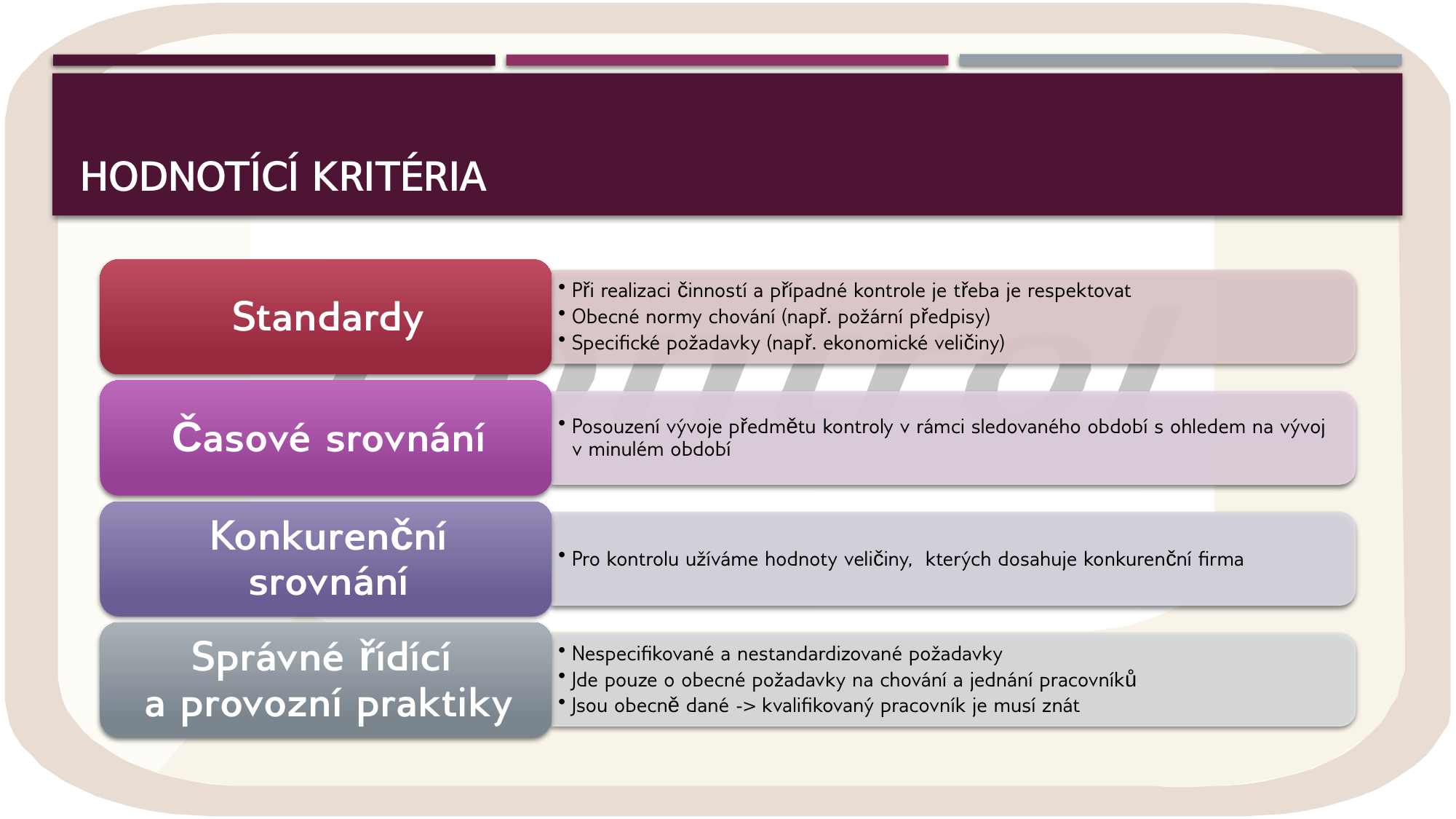

# Hodnotící kritéria
Při realizaci činností a případné kontrole je třeba je respektovat
Obecné normy chování (např. požární předpisy)
Specifické požadavky (např. ekonomické veličiny)
Standardy
Posouzení vývoje předmětu kontroly v rámci sledovaného období s ohledem na vývoj
v minulém období
Časové srovnání
Pro kontrolu užíváme hodnoty veličiny,  kterých dosahuje konkurenční firma
Konkurenční srovnání
Nespecifikované a nestandardizované požadavky
Jde pouze o obecné požadavky na chování a jednání pracovníků
Jsou obecně dané -> kvalifikovaný pracovník je musí znát
Správné řídící
a provozní praktiky